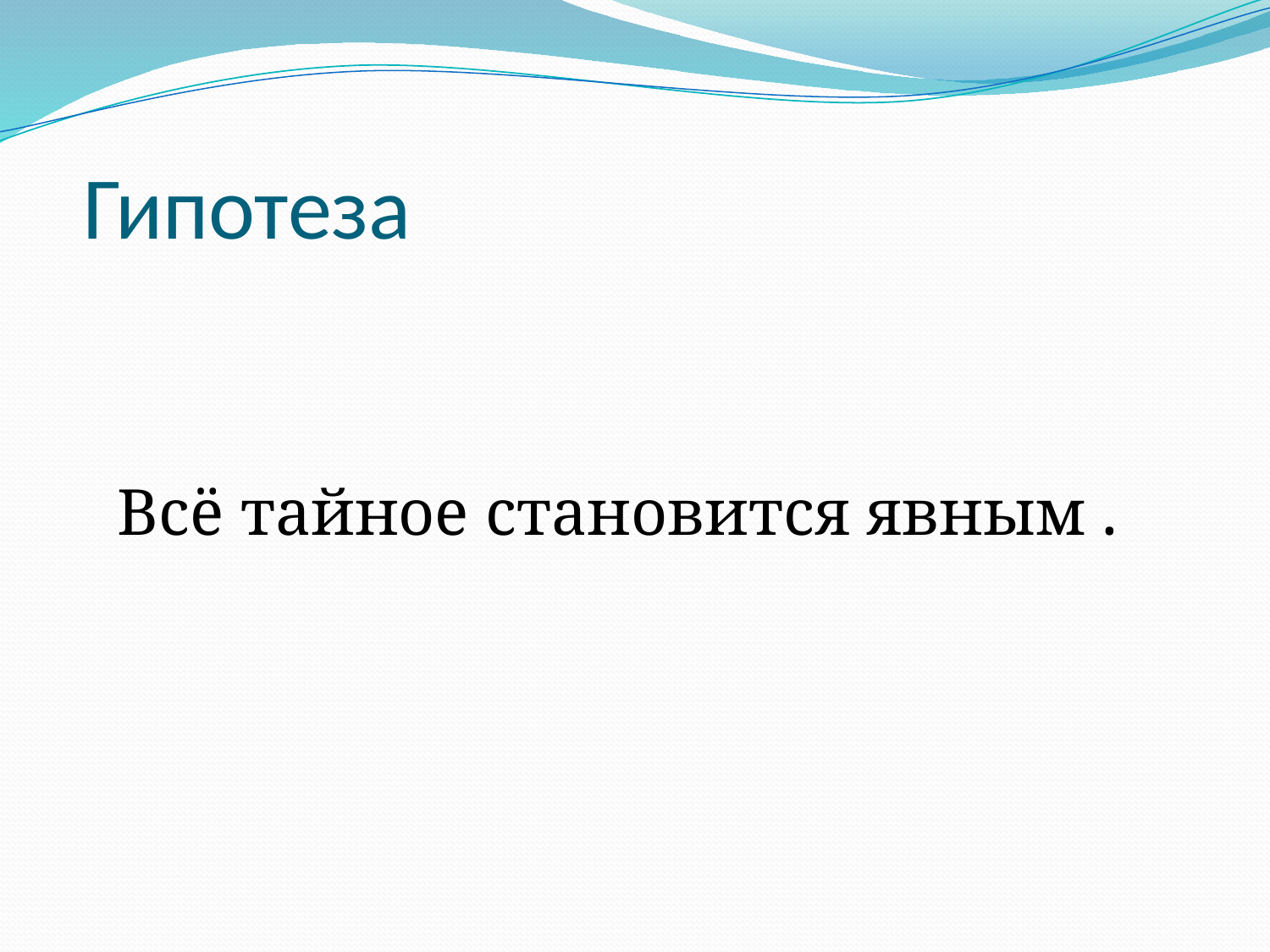

# Гипотеза
Всё тайное становится явным .